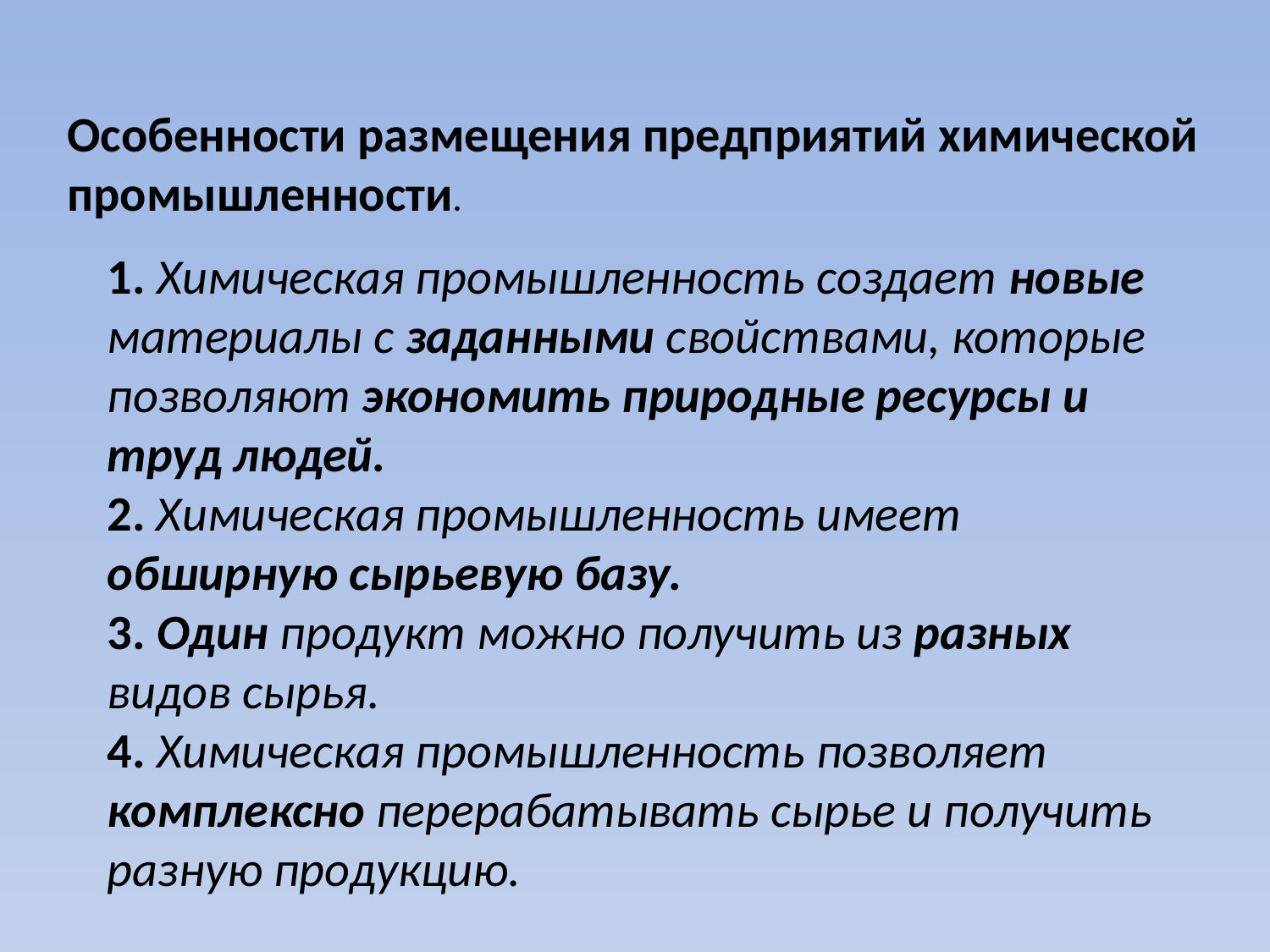

Особенности размещения предприятий химической промышленности.
1. Химическая промышленность создает новые материалы с заданными свойствами, которые позволяют экономить природные ресурсы и труд людей.
2. Химическая промышленность имеет обширную сырьевую базу.
3. Один продукт можно получить из разных видов сырья.
4. Химическая промышленность позволяет комплексно перерабатывать сырье и получить разную продукцию.